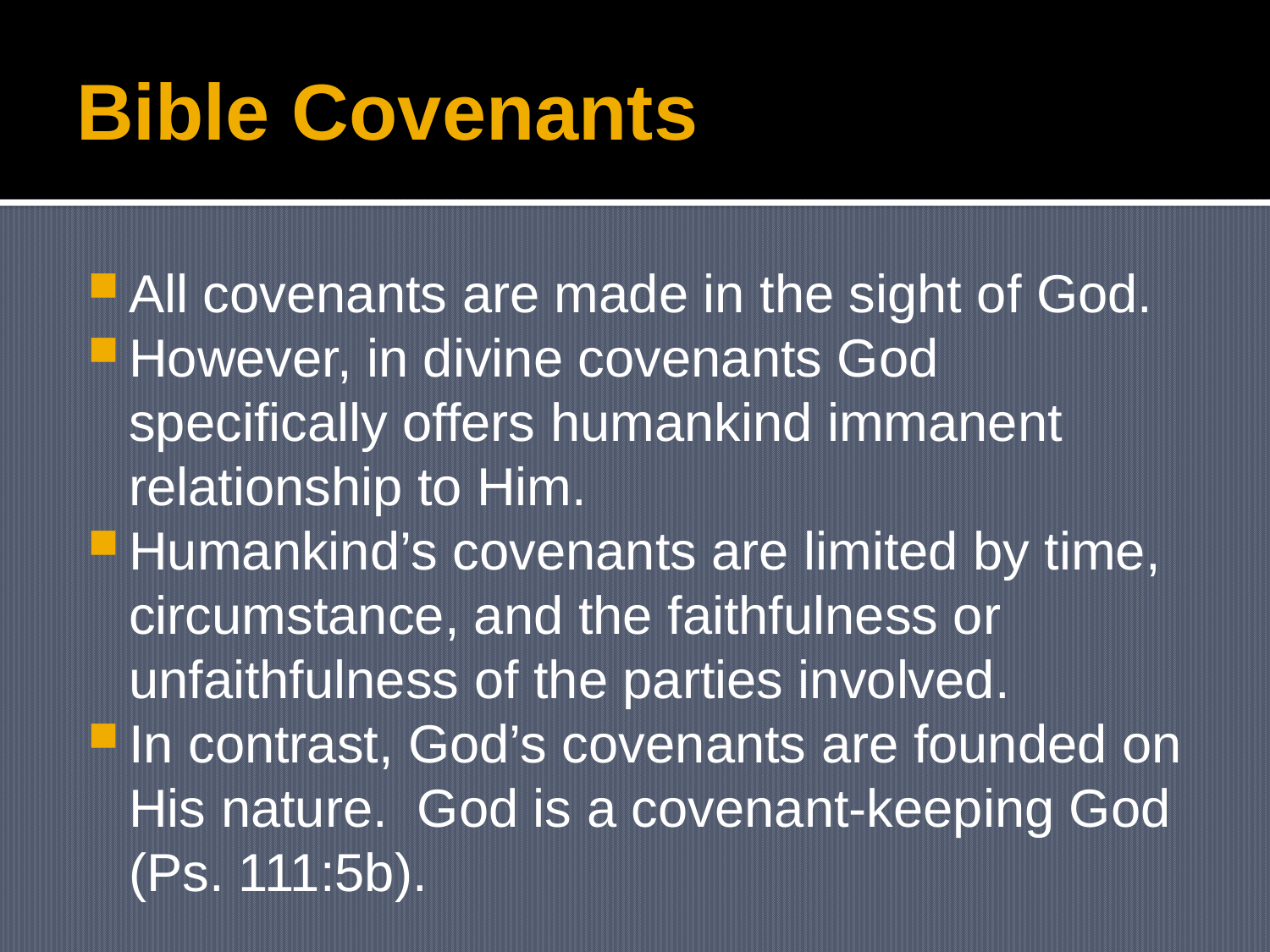

# Bible Covenants
All covenants are made in the sight of God.
However, in divine covenants God specifically offers humankind immanent relationship to Him.
Humankind’s covenants are limited by time, circumstance, and the faithfulness or unfaithfulness of the parties involved.
In contrast, God’s covenants are founded on His nature.  God is a covenant-keeping God (Ps. 111:5b).